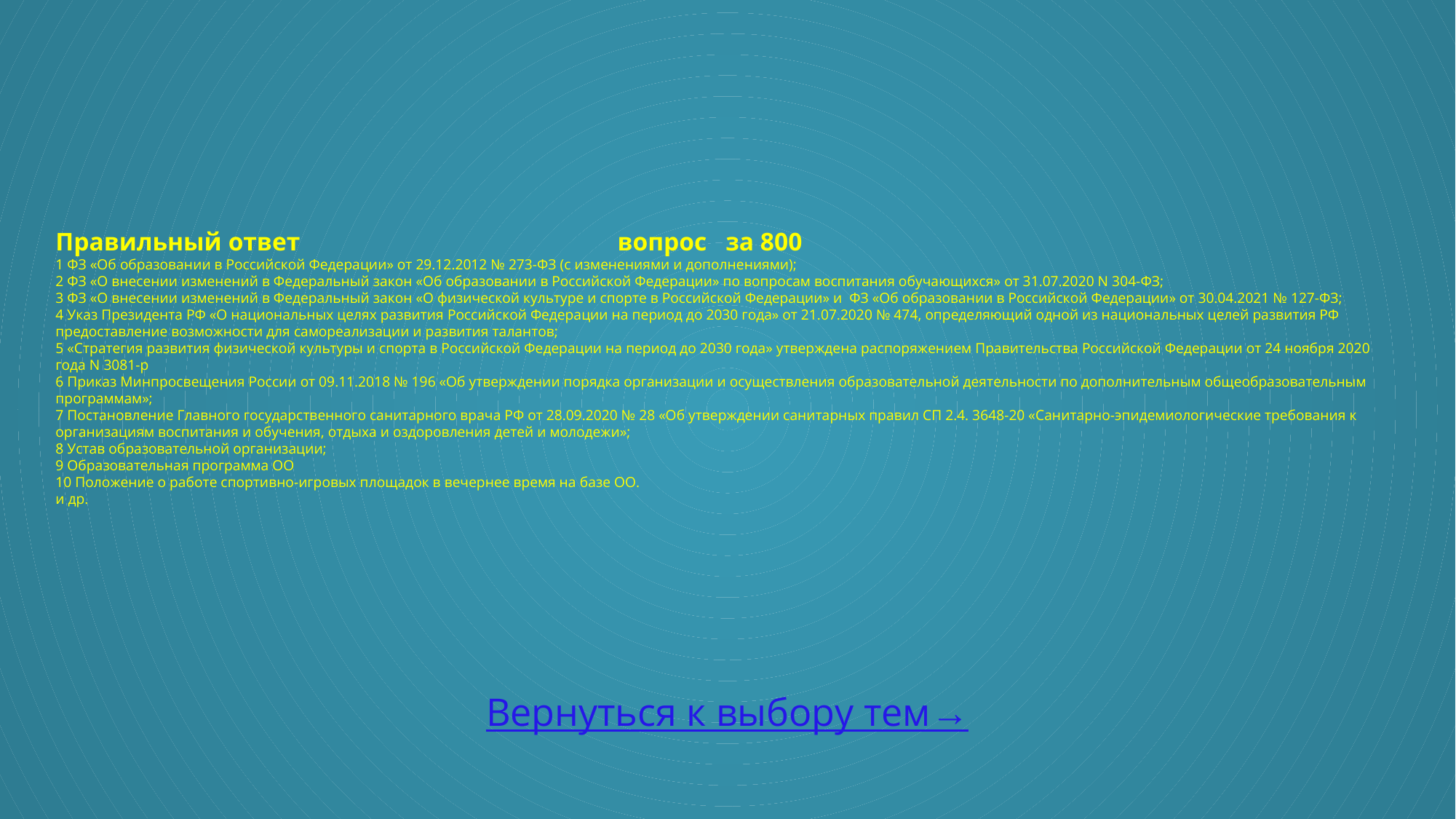

# Правильный ответ                                                  вопрос   за 800 1 ФЗ «Об образовании в Российской Федерации» от 29.12.2012 № 273-ФЗ (с изменениями и дополнениями); 2 ФЗ «О внесении изменений в Федеральный закон «Об образовании в Российской Федерации» по вопросам воспитания обучающихся» от 31.07.2020 N 304-ФЗ; 3 ФЗ «О внесении изменений в Федеральный закон «О физической культуре и спорте в Российской Федерации» и  ФЗ «Об образовании в Российской Федерации» от 30.04.2021 № 127-ФЗ; 4 Указ Президента РФ «О национальных целях развития Российской Федерации на период до 2030 года» от 21.07.2020 № 474, определяющий одной из национальных целей развития РФ предоставление возможности для самореализации и развития талантов; 5 «Стратегия развития физической культуры и спорта в Российской Федерации на период до 2030 года» утверждена распоряжением Правительства Российской Федерации от 24 ноября 2020 года N 3081-р 6 Приказ Минпросвещения России от 09.11.2018 № 196 «Об утверждении порядка организации и осуществления образовательной деятельности по дополнительным общеобразовательным программам»; 7 Постановление Главного государственного санитарного врача РФ от 28.09.2020 № 28 «Об утверждении санитарных правил СП 2.4. 3648-20 «Санитарно-эпидемиологические требования к организациям воспитания и обучения, отдыха и оздоровления детей и молодежи»; 8 Устав образовательной организации; 9 Образовательная программа ОО 10 Положение о работе спортивно-игровых площадок в вечернее время на базе ОО. и др.
Вернуться к выбору тем→